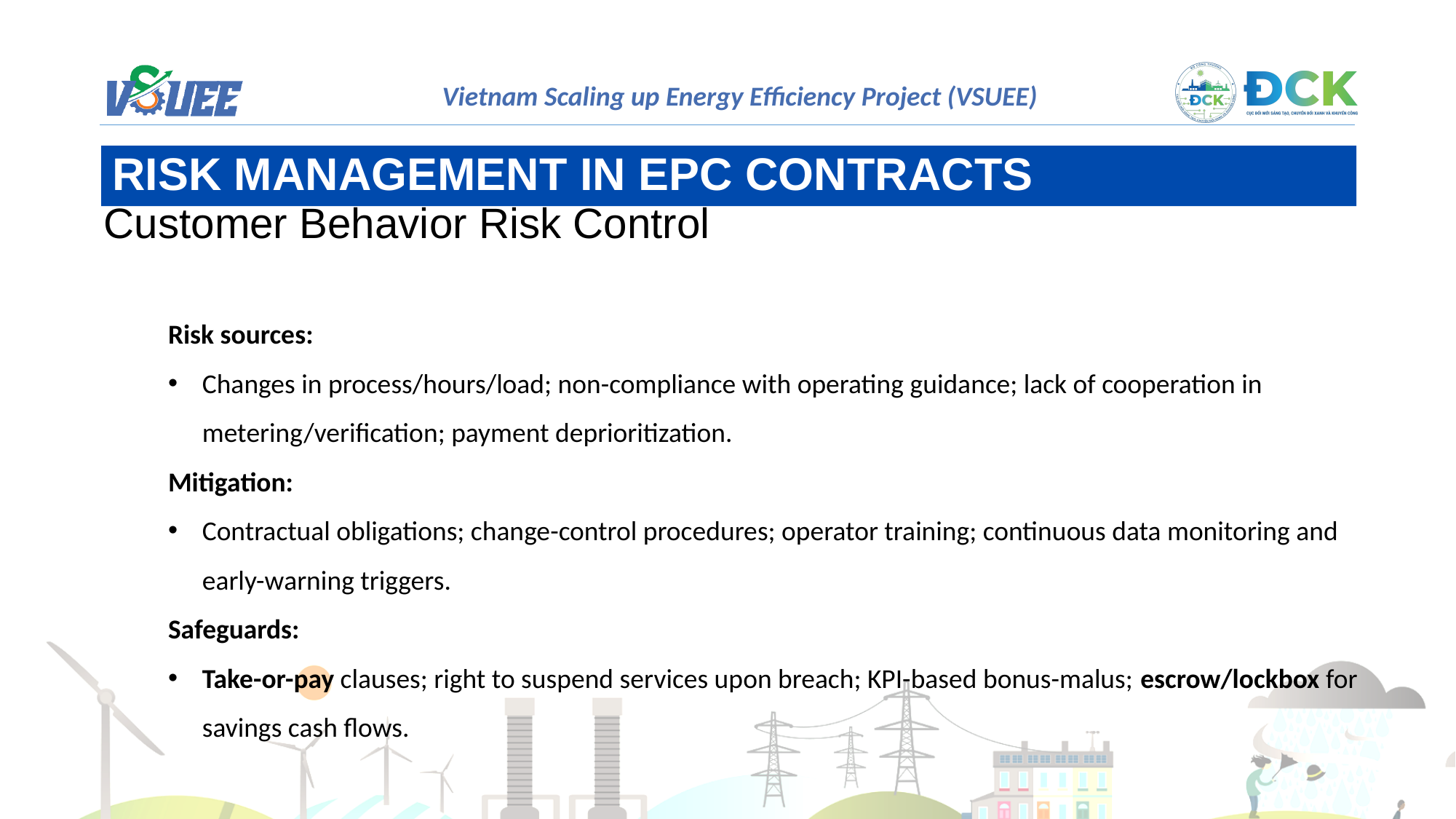

RISK MANAGEMENT IN EPC CONTRACTS
Customer Behavior Risk Control
Risk sources:
Changes in process/hours/load; non-compliance with operating guidance; lack of cooperation in metering/verification; payment deprioritization.
Mitigation:
Contractual obligations; change-control procedures; operator training; continuous data monitoring and early-warning triggers.
Safeguards:
Take-or-pay clauses; right to suspend services upon breach; KPI-based bonus-malus; escrow/lockbox for savings cash flows.